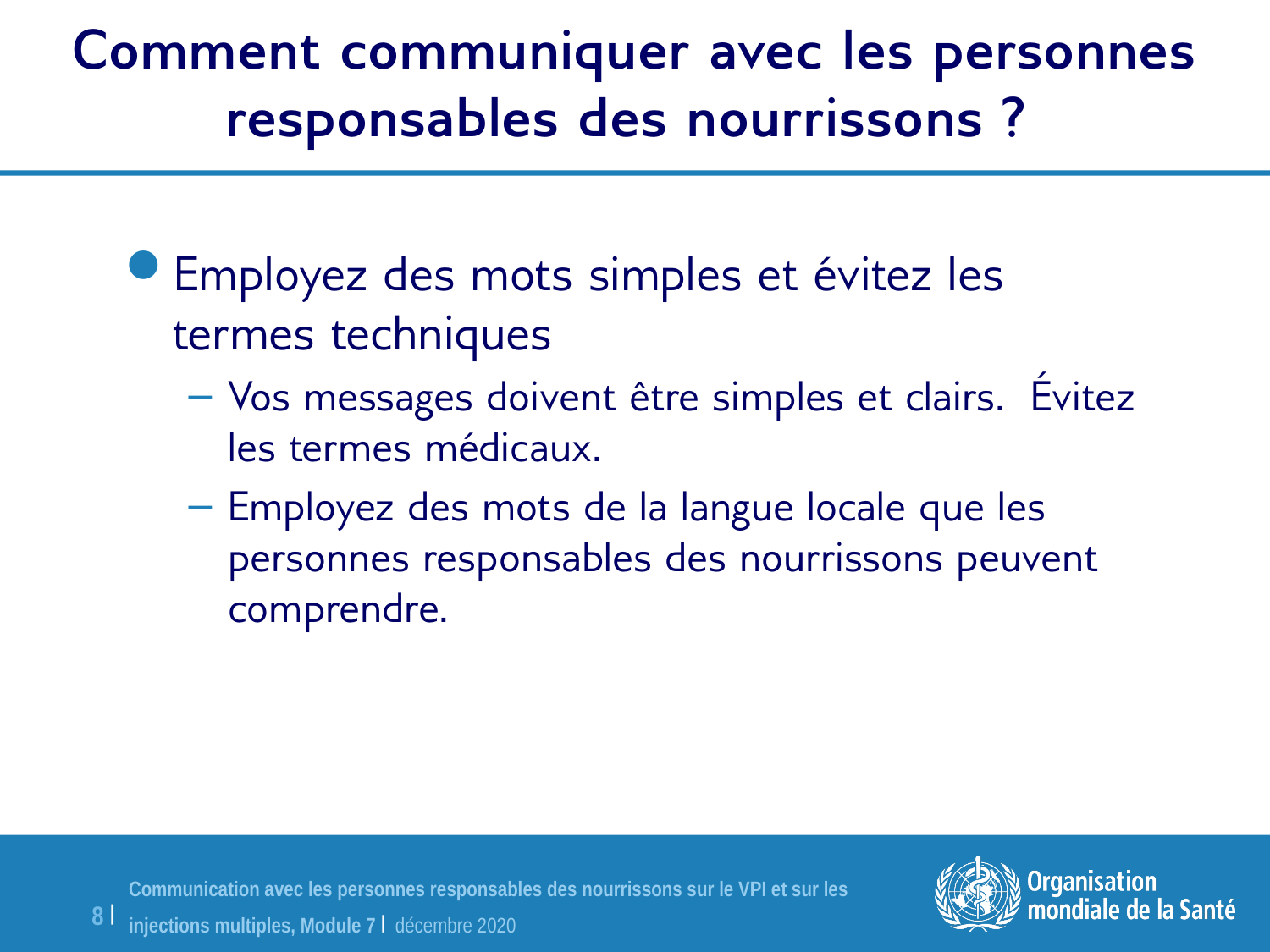

Comment communiquer avec les personnes responsables des nourrissons ?
Employez des mots simples et évitez les termes techniques
Vos messages doivent être simples et clairs.  Évitez les termes médicaux.
Employez des mots de la langue locale que les personnes responsables des nourrissons peuvent comprendre.